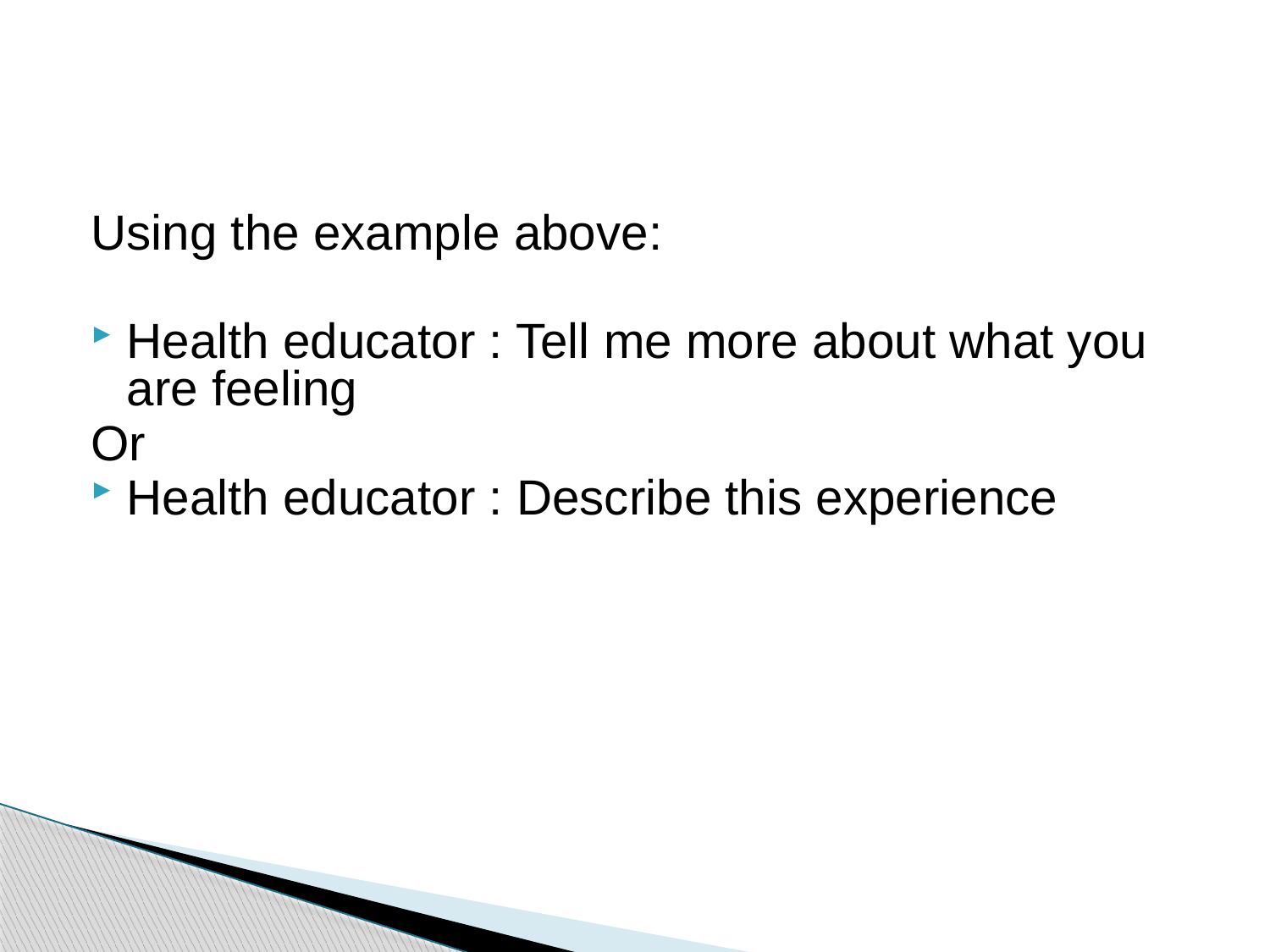

#
Using the example above:

Health educator : Tell me more about what you are feeling
Or
Health educator : Describe this experience